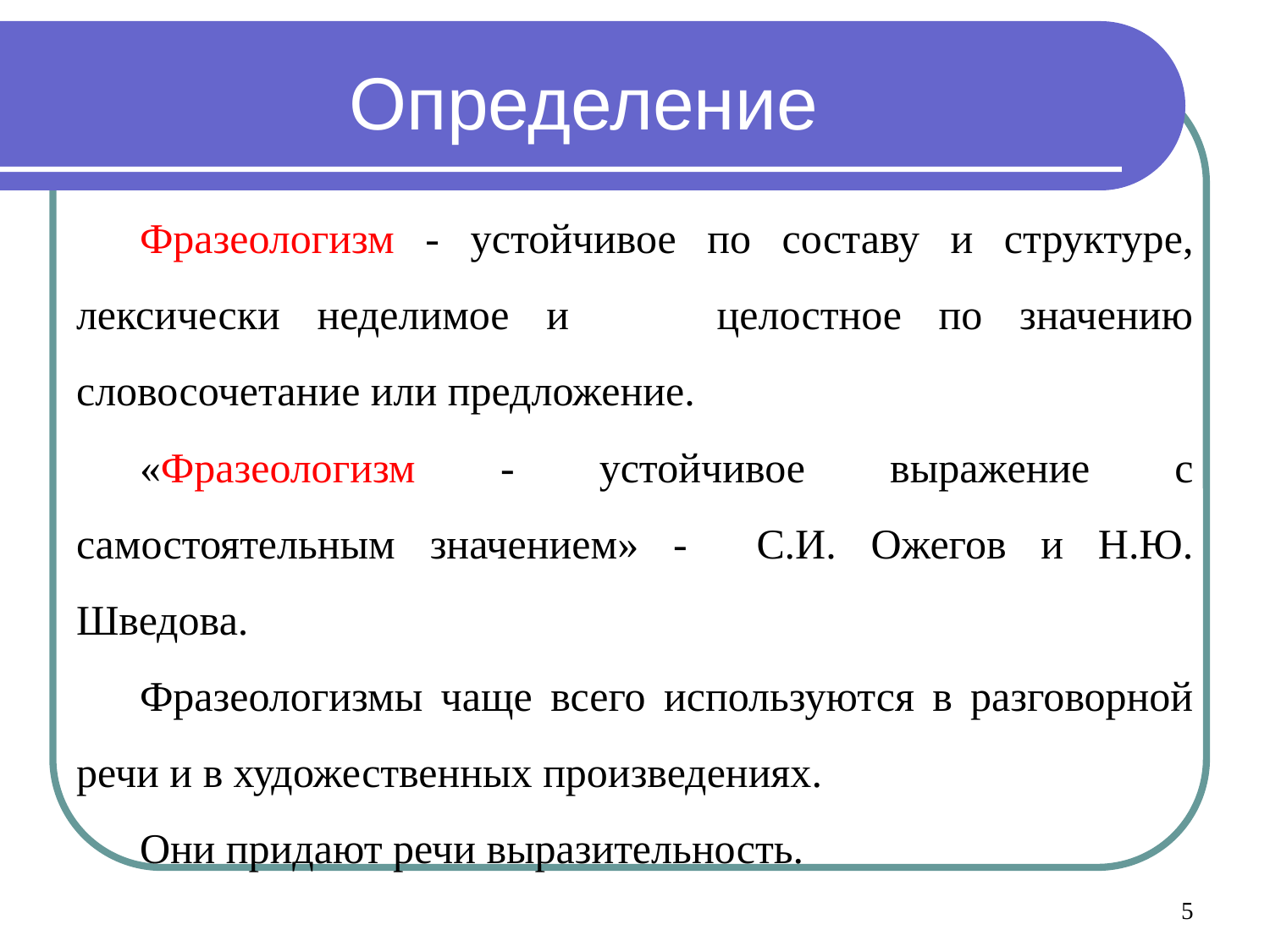

# Определение
Фразеологизм - устойчивое по составу и структуре, лексически неделимое и    целостное по значению словосочетание или предложение.
«Фразеологизм - устойчивое выражение с самостоятельным значением» -  С.И. Ожегов и Н.Ю. Шведова.
Фразеологизмы чаще всего используются в разговорной речи и в художественных произведениях.
Они придают речи выразительность.

5